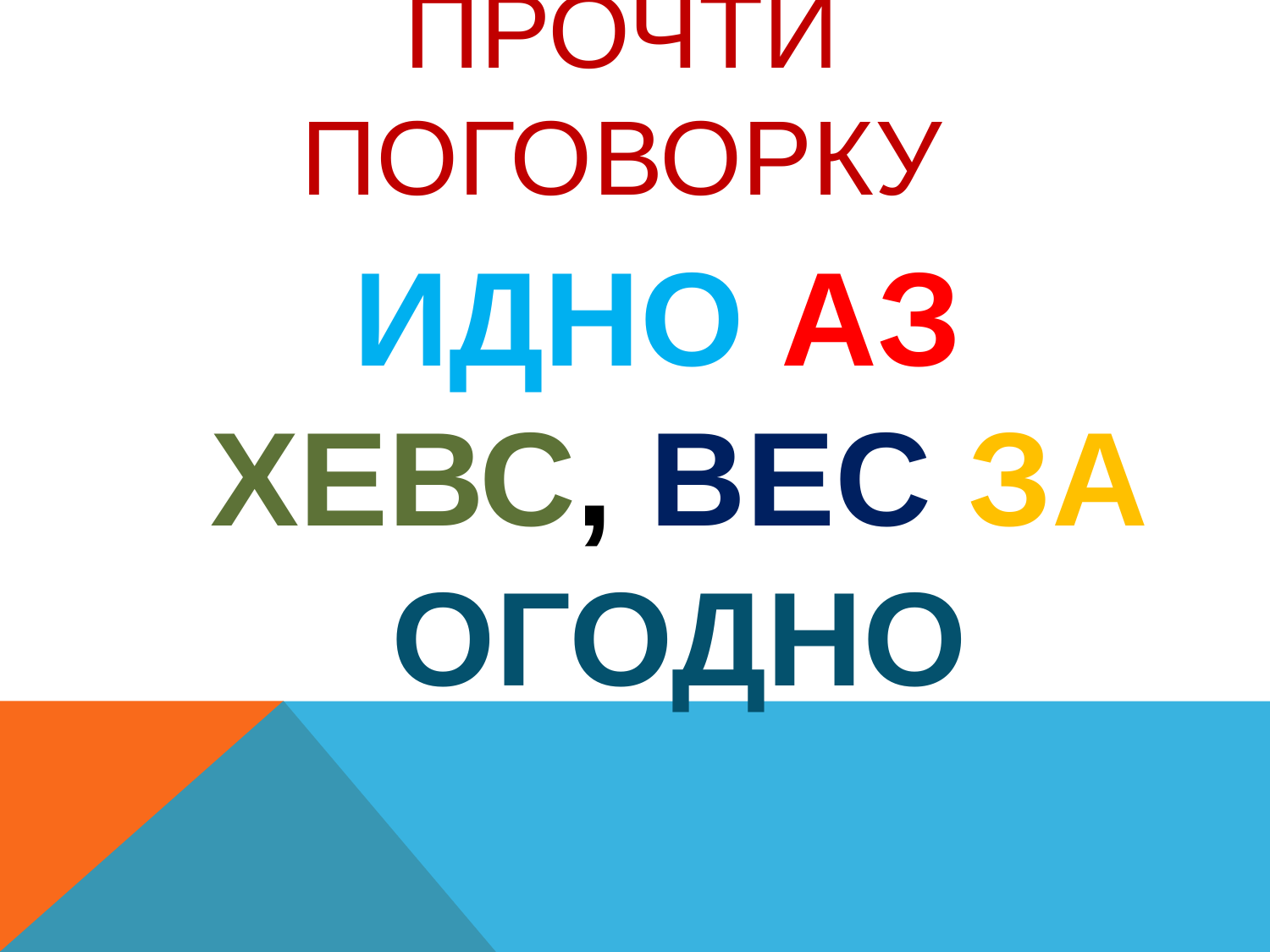

# Прочти  поговорку
ИДНО АЗ ХЕВС, ВЕС ЗА ОГОДНО